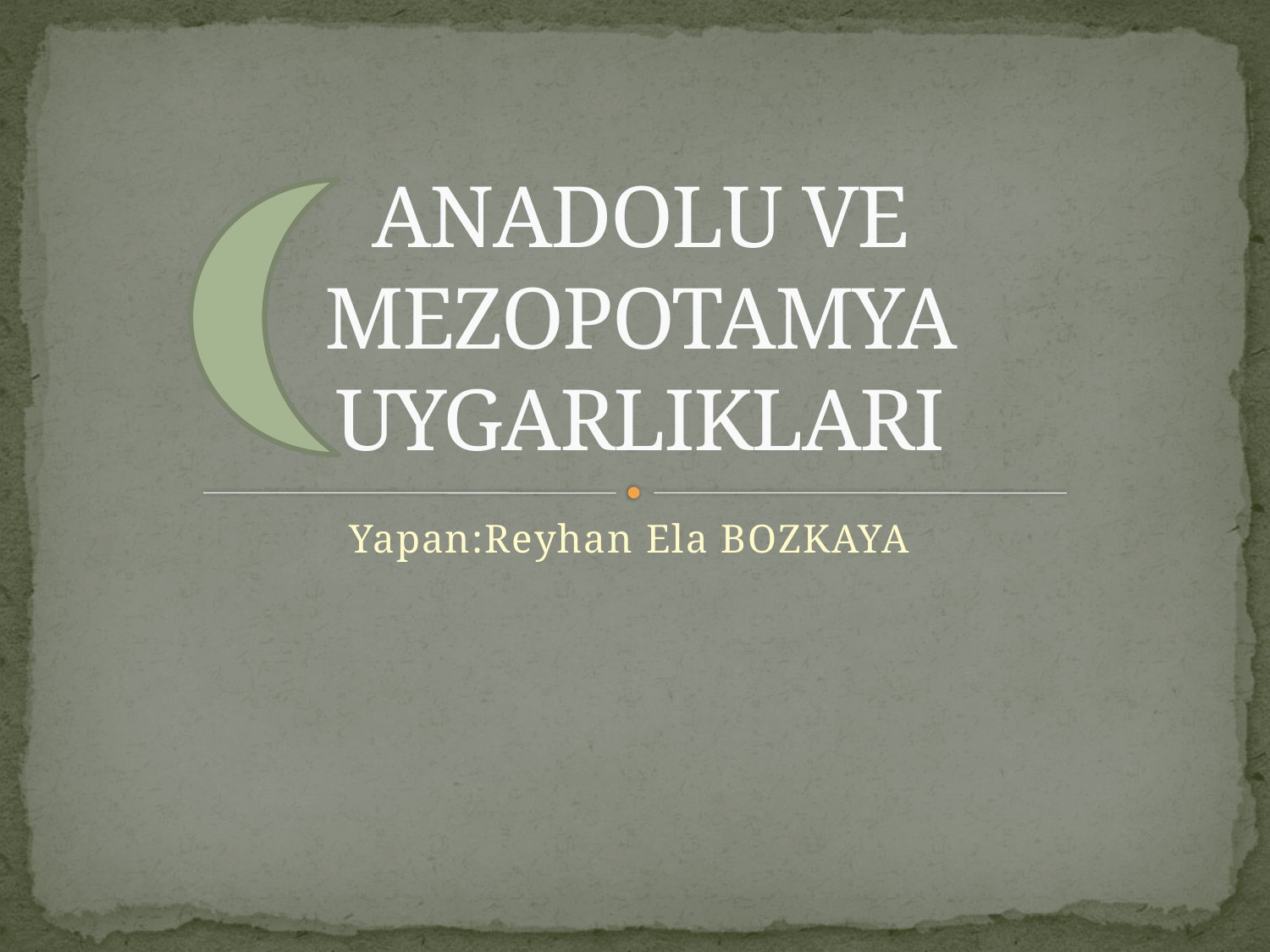

# ANADOLU VE MEZOPOTAMYA UYGARLIKLARI
Yapan:Reyhan Ela BOZKAYA